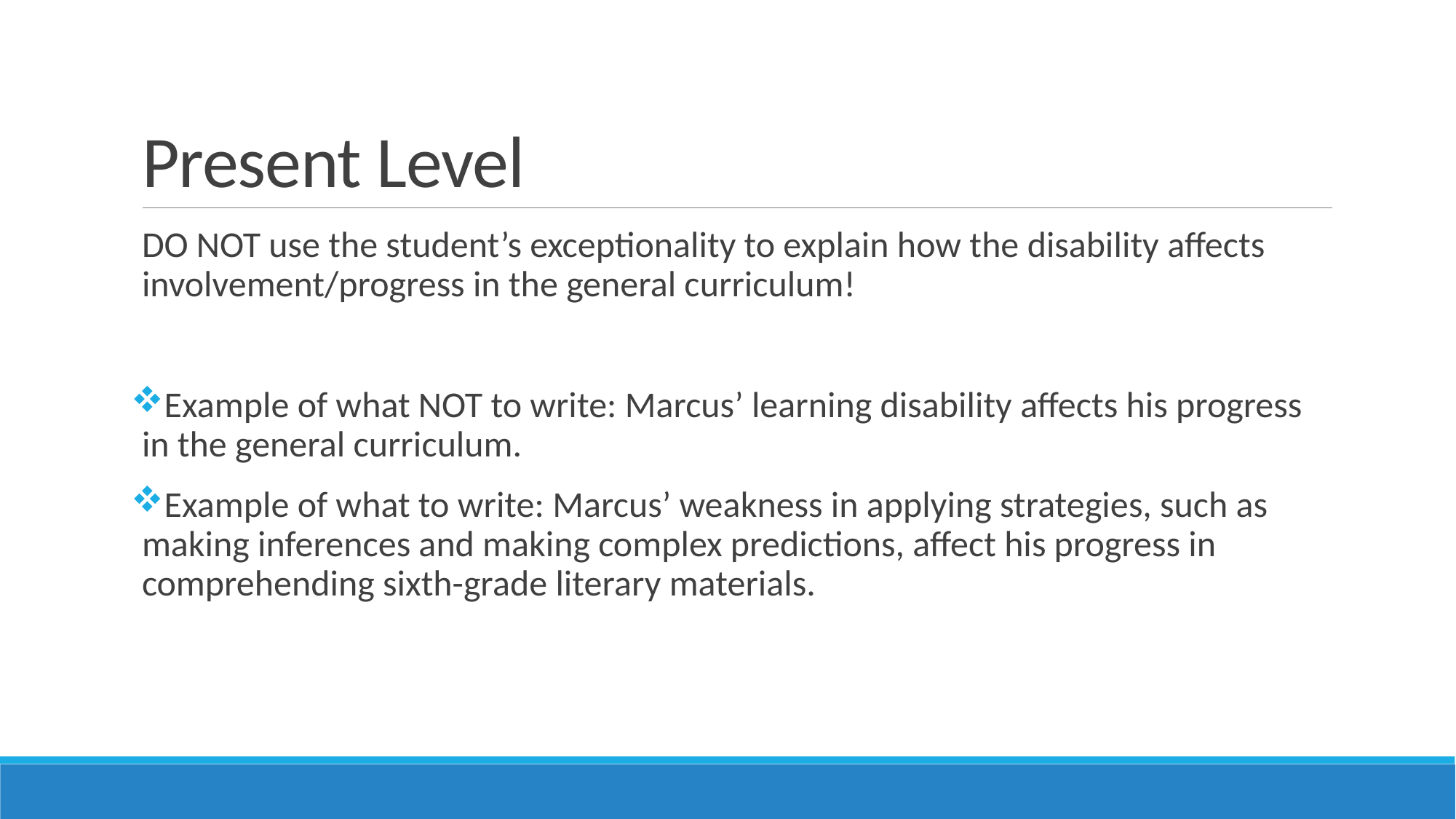

# Present Level
DO NOT use the student’s exceptionality to explain how the disability affects involvement/progress in the general curriculum!

Example of what NOT to write: Marcus’ learning disability affects his progress in the general curriculum.
Example of what to write: Marcus’ weakness in applying strategies, such as making inferences and making complex predictions, affect his progress in comprehending sixth-grade literary materials.